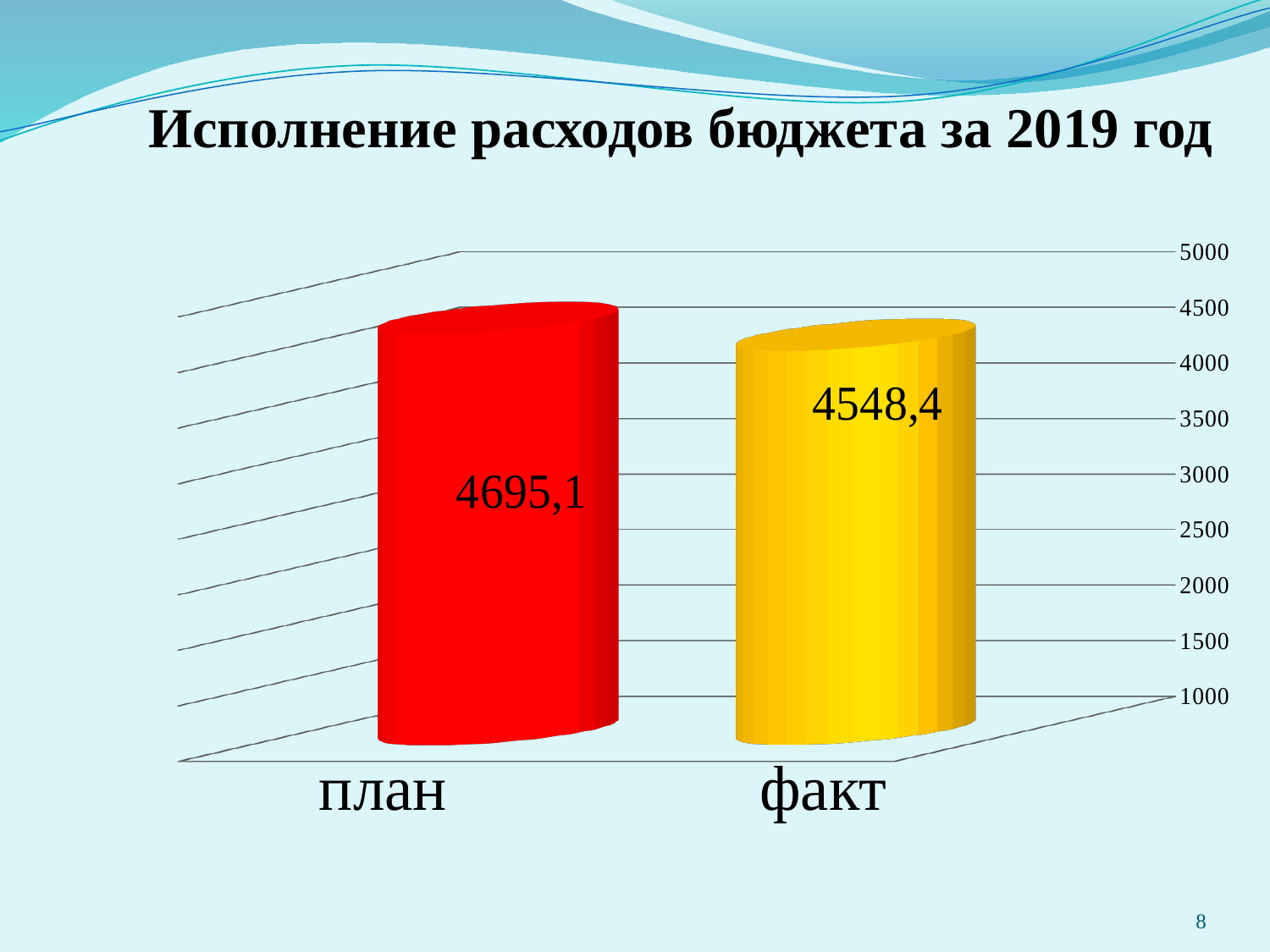

# Исполнение расходов бюджета за 2019 год

[unsupported chart]

план
факт
8